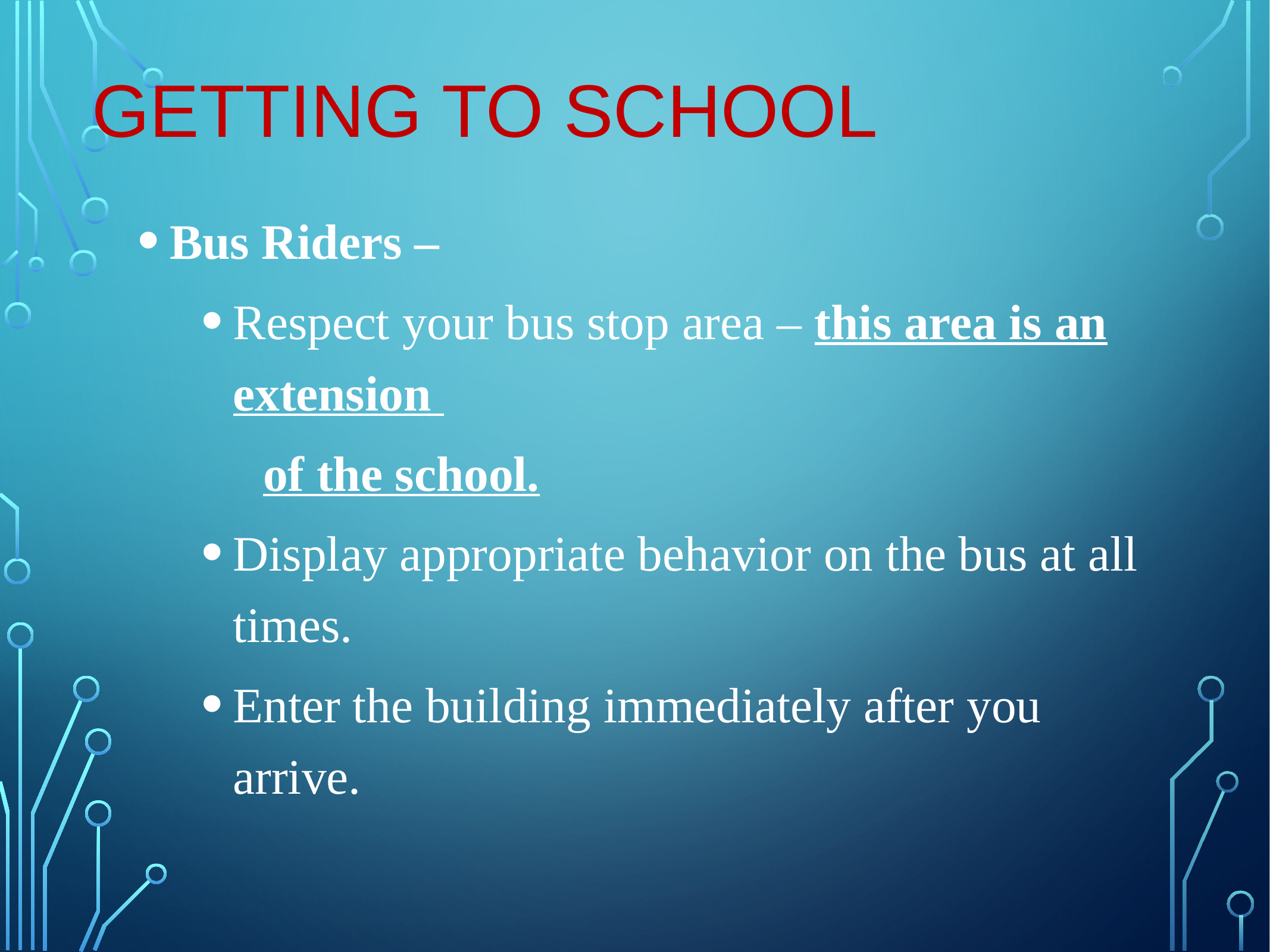

# Getting to School
Bus Riders –
Respect your bus stop area – this area is an extension
     of the school.
Display appropriate behavior on the bus at all times.
Enter the building immediately after you arrive.